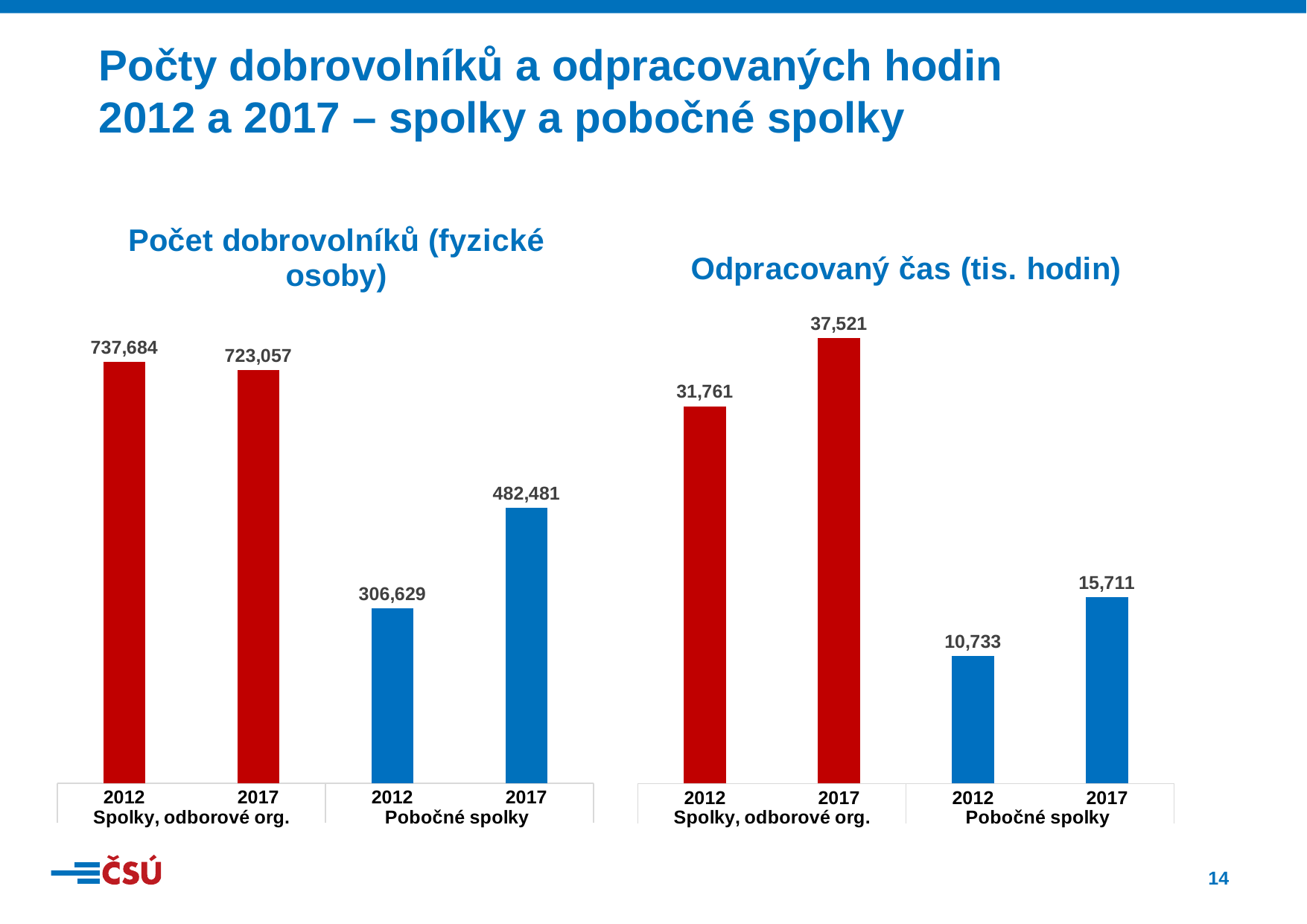

Počty dobrovolníků a odpracovaných hodin
2012 a 2017 – spolky a pobočné spolky

### Chart: Počet dobrovolníků (fyzické osoby)

| Category | Počet dobrovolníků |
|---|---|
| 2012 | 737684.0 |
| 2017 | 723057.0 |
| 2012 | 306629.0 |
| 2017 | 482481.0 |

### Chart

| Category |
|---|

### Chart: Odpracovaný čas (tis. hodin)

| Category | Odpracovaný čas (v tis. hodin) |
|---|---|
| 2012 | 31761.0 |
| 2017 | 37521.0 |
| 2012 | 10733.0 |
| 2017 | 15711.0 |